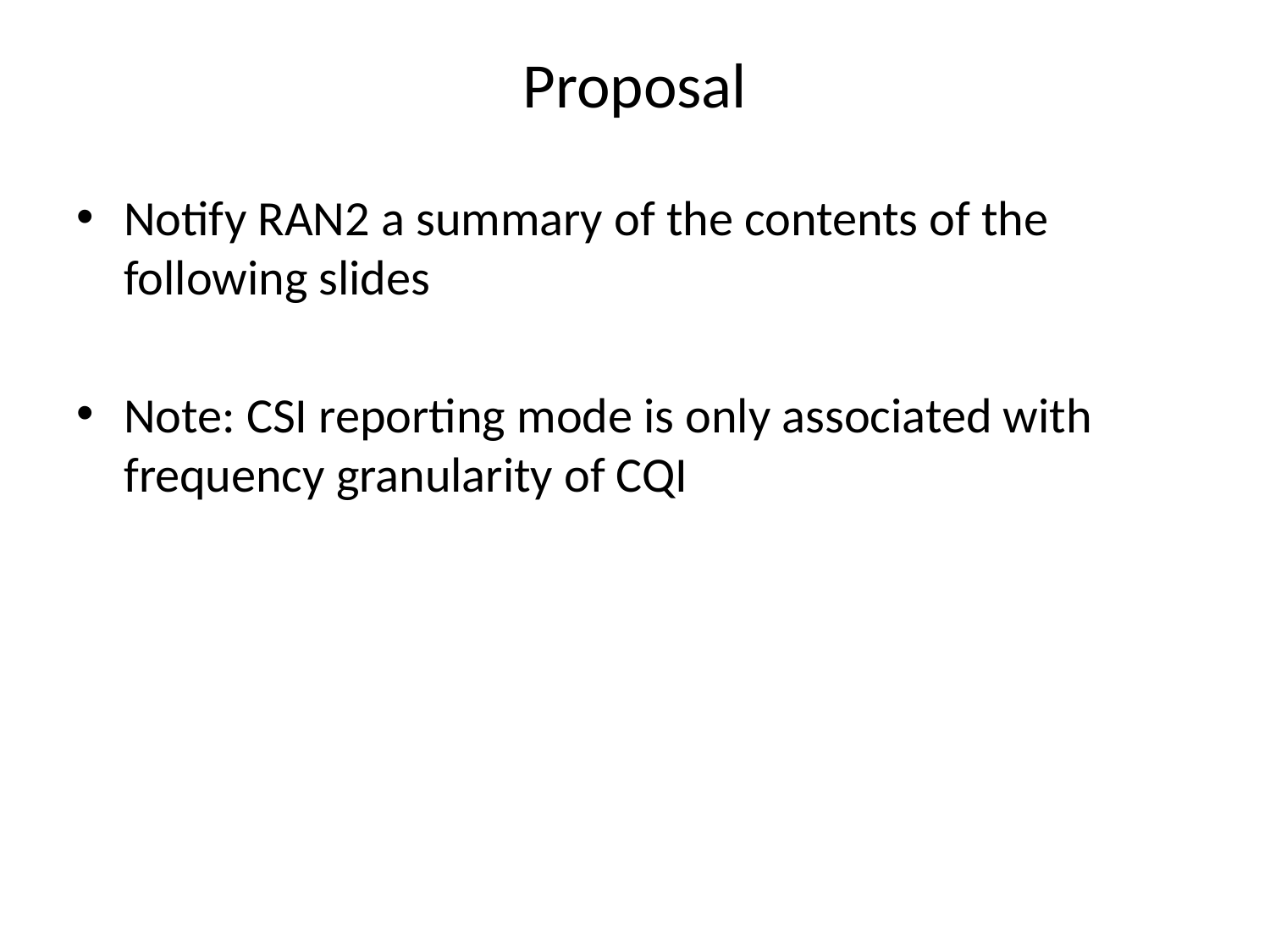

# Proposal
Notify RAN2 a summary of the contents of the following slides

Note: CSI reporting mode is only associated with frequency granularity of CQI